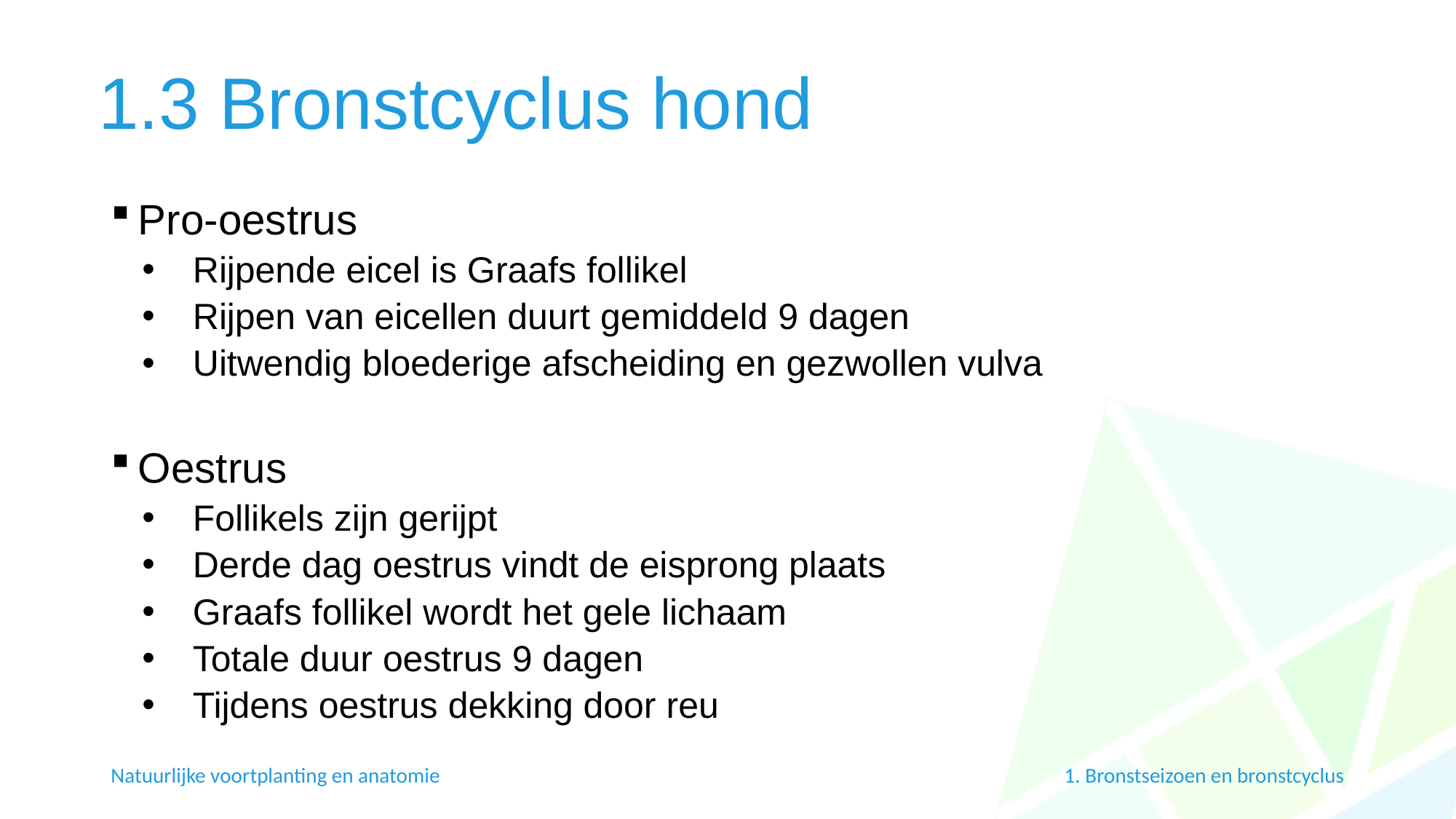

# 1.3 Bronstcyclus hond
Pro-oestrus
Rijpende eicel is Graafs follikel
Rijpen van eicellen duurt gemiddeld 9 dagen
Uitwendig bloederige afscheiding en gezwollen vulva

Oestrus
Follikels zijn gerijpt
Derde dag oestrus vindt de eisprong plaats
Graafs follikel wordt het gele lichaam
Totale duur oestrus 9 dagen
Tijdens oestrus dekking door reu

Natuurlijke voortplanting en anatomie
1. Bronstseizoen en bronstcyclus